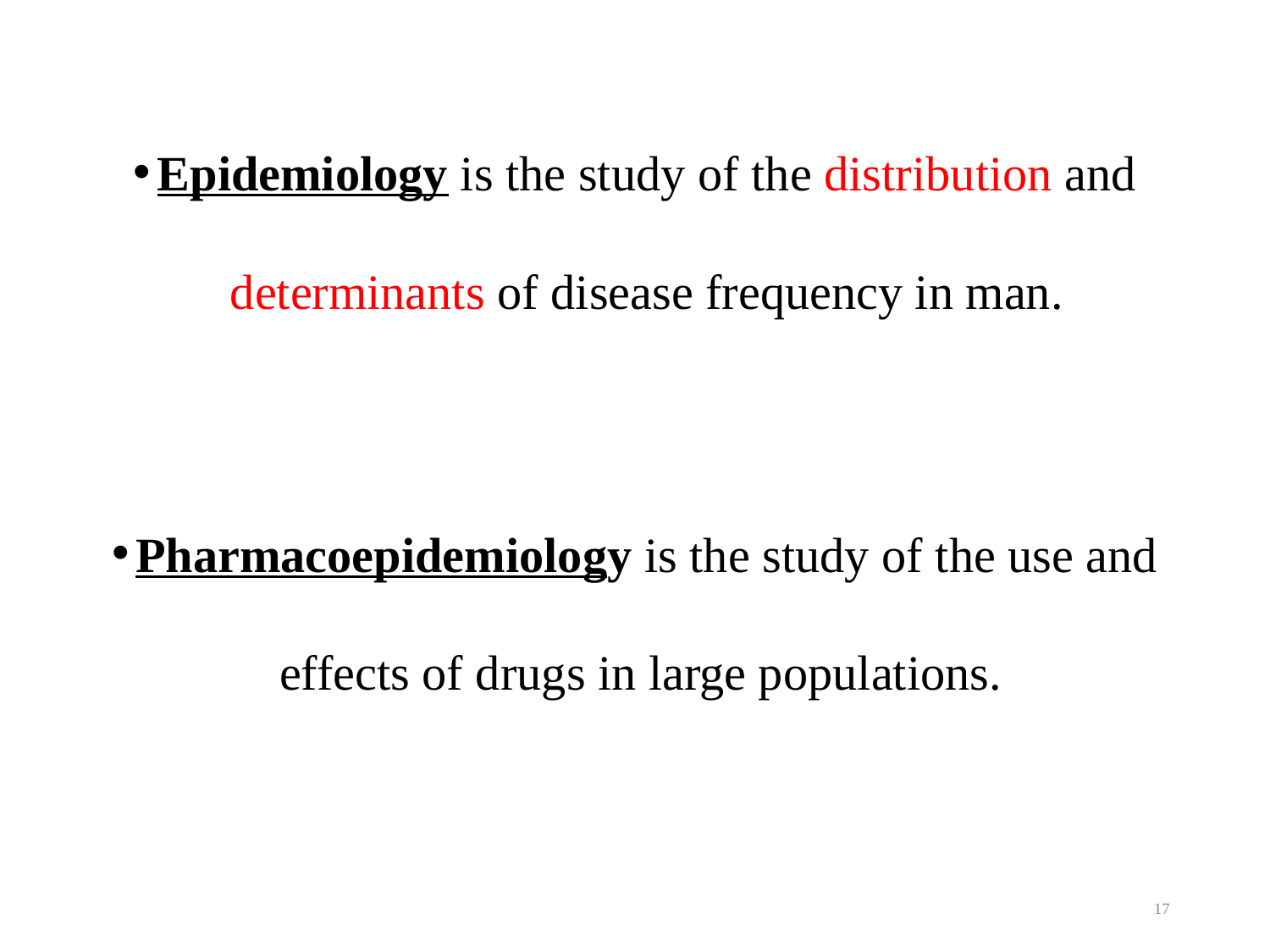

Epidemiology is the study of the distribution and determinants of disease frequency in man.

Pharmacoepidemiology is the study of the use and effects of drugs in large populations.
17